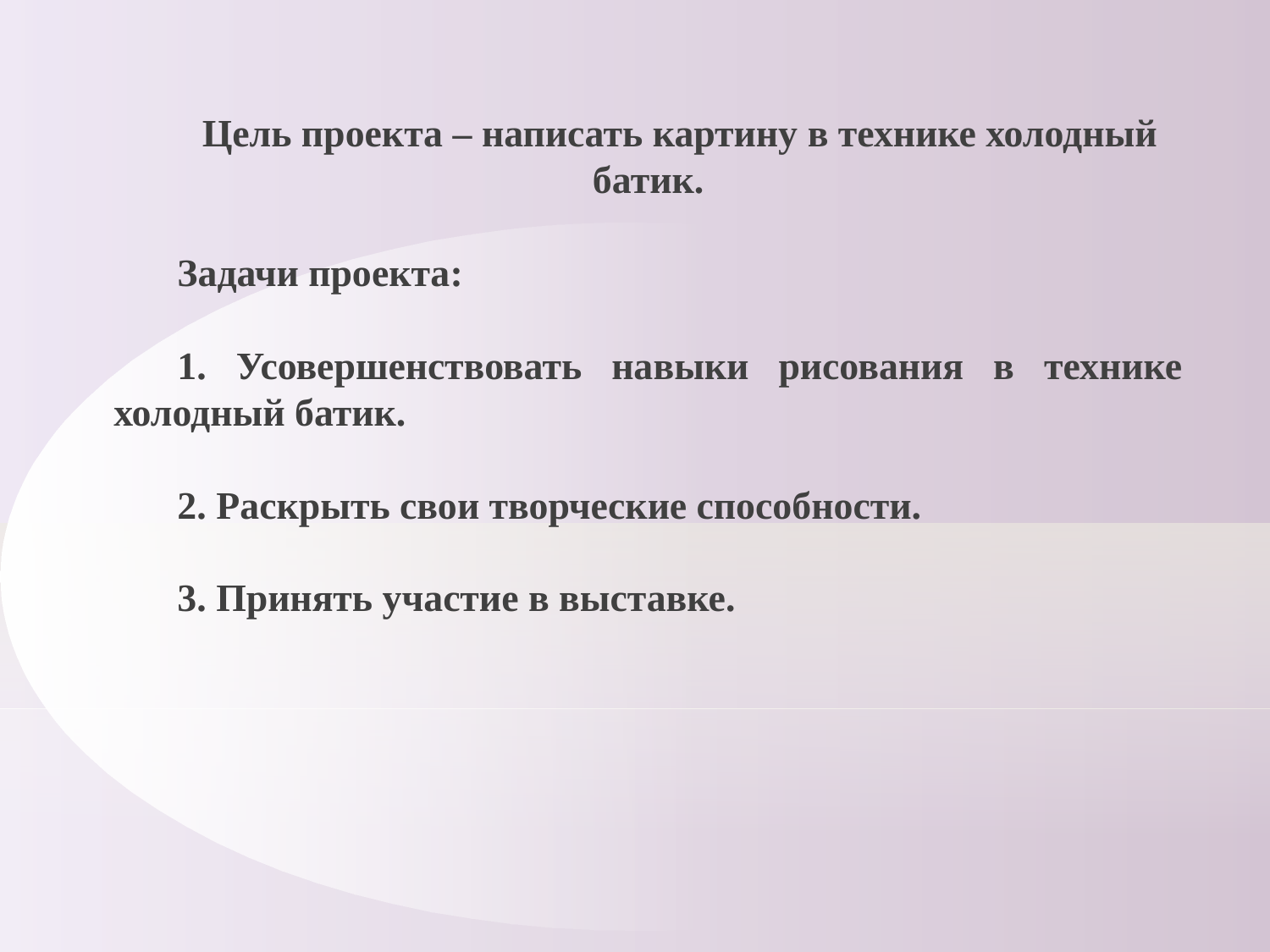

Цель проекта – написать картину в технике холодный батик.

Задачи проекта:

1. Усовершенствовать навыки рисования в технике холодный батик.

2. Раскрыть свои творческие способности.

3. Принять участие в выставке.